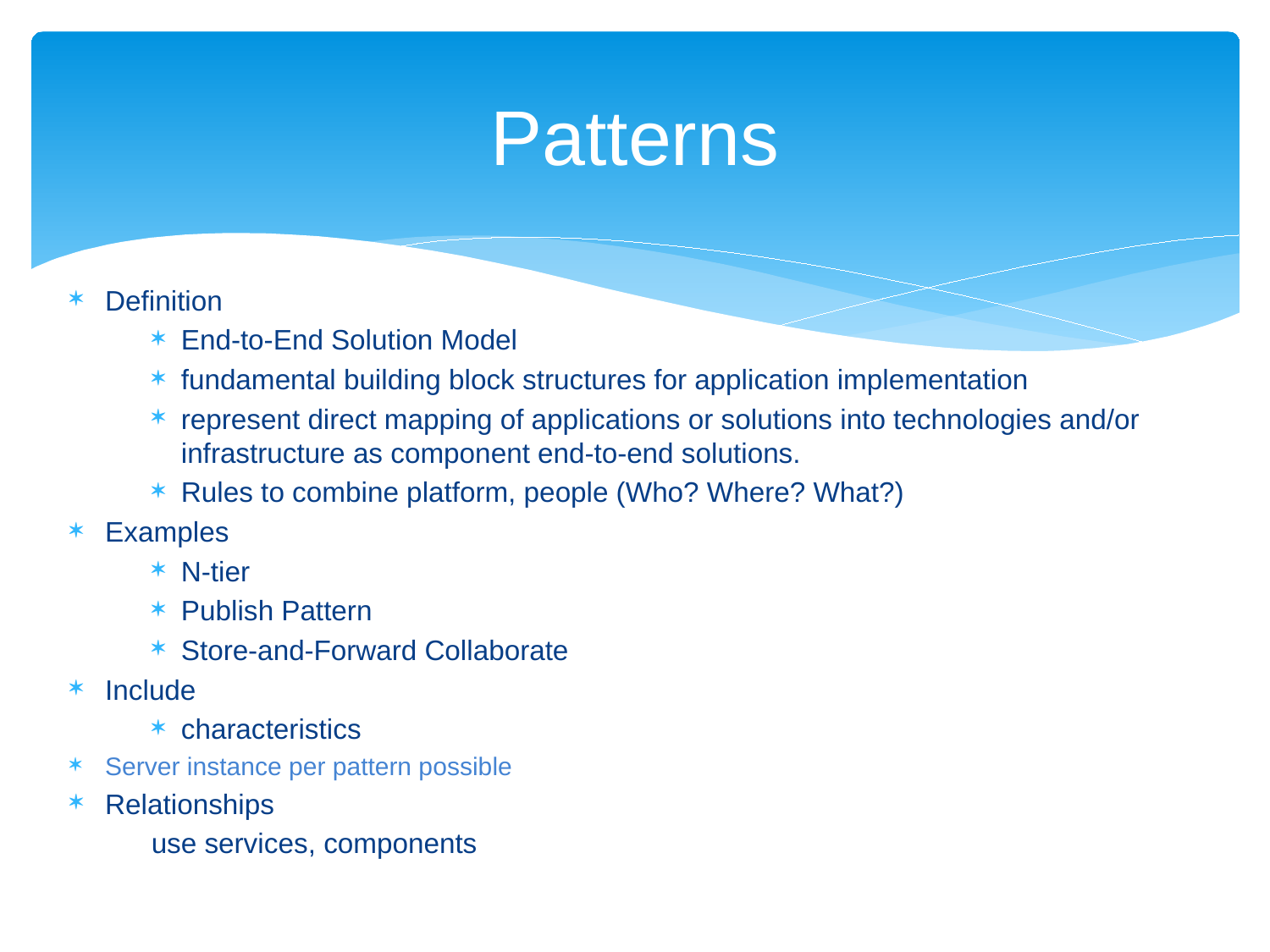

# Patterns
Definition
End-to-End Solution Model
fundamental building block structures for application implementation
represent direct mapping of applications or solutions into technologies and/or infrastructure as component end-to-end solutions.
Rules to combine platform, people (Who? Where? What?)
Examples
N-tier
Publish Pattern
Store-and-Forward Collaborate
Include
characteristics
Server instance per pattern possible
Relationships
use services, components